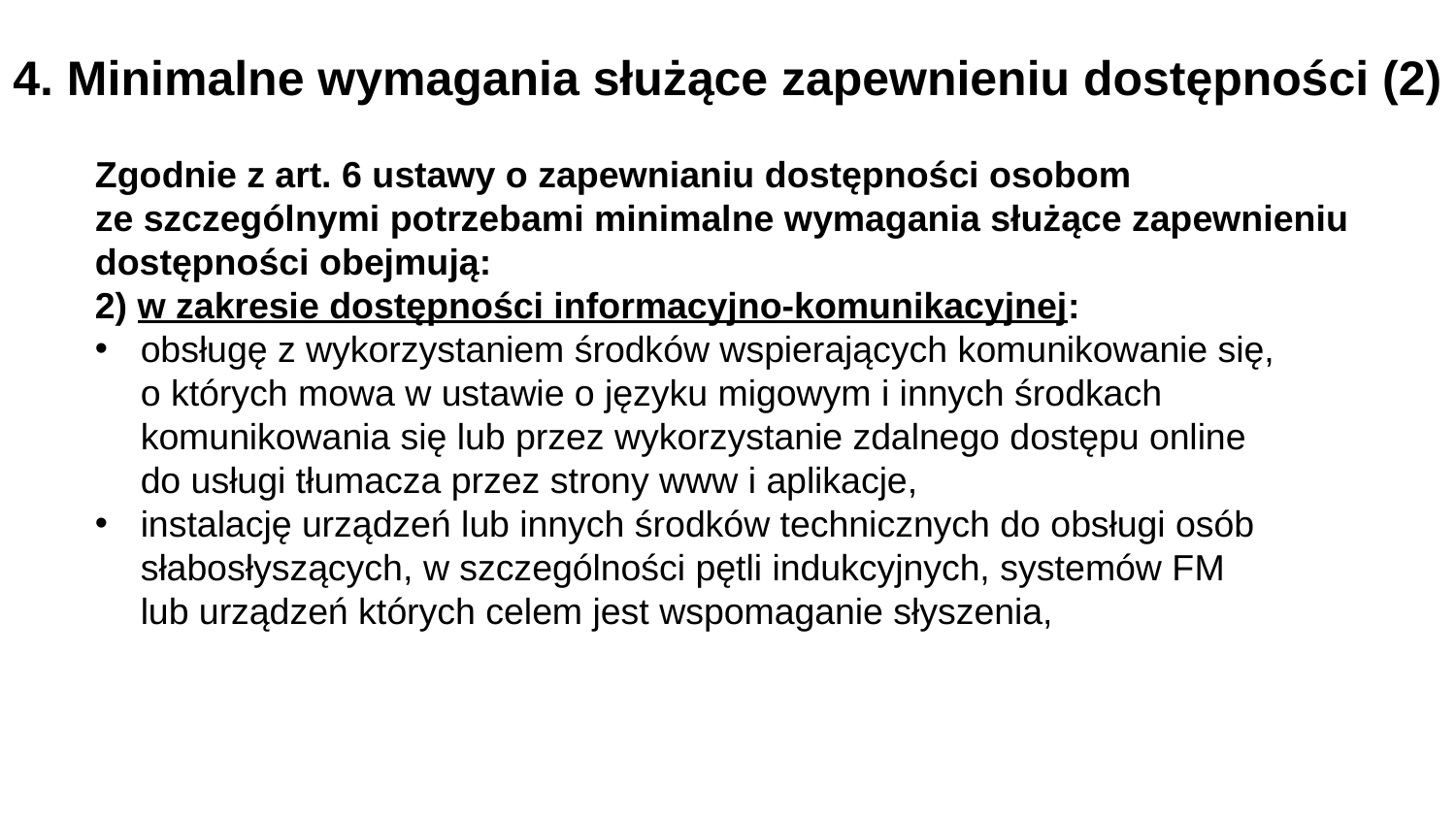

4. Minimalne wymagania służące zapewnieniu dostępności (2)
Zgodnie z art. 6 ustawy o zapewnianiu dostępności osobom
ze szczególnymi potrzebami minimalne wymagania służące zapewnieniu dostępności obejmują:
2) w zakresie dostępności informacyjno-komunikacyjnej:
obsługę z wykorzystaniem środków wspierających komunikowanie się,
o których mowa w ustawie o języku migowym i innych środkach komunikowania się lub przez wykorzystanie zdalnego dostępu online
do usługi tłumacza przez strony www i aplikacje,
instalację urządzeń lub innych środków technicznych do obsługi osób słabosłyszących, w szczególności pętli indukcyjnych, systemów FM
lub urządzeń których celem jest wspomaganie słyszenia,